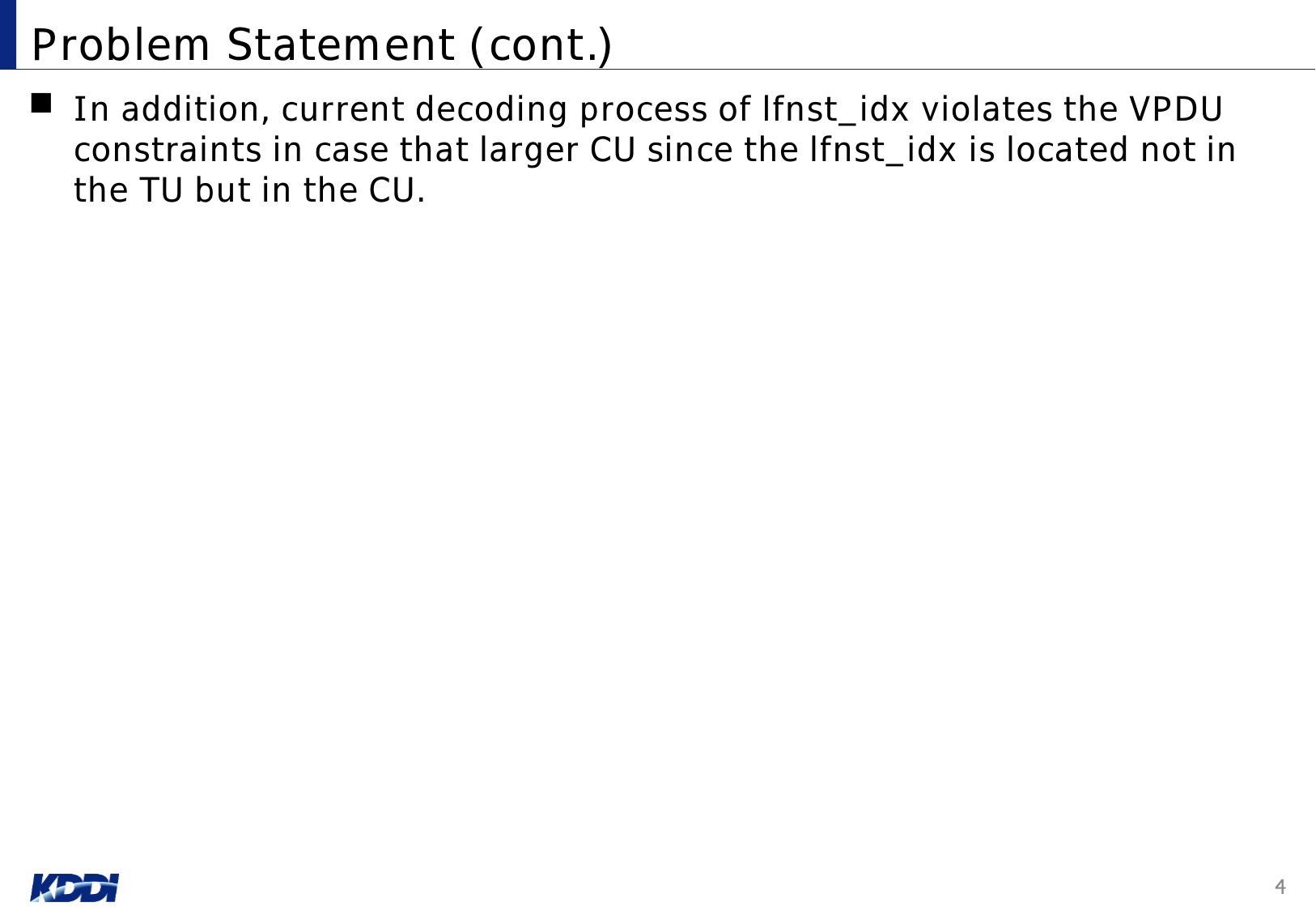

# Problem Statement (cont.)
In addition, current decoding process of lfnst_idx violates the VPDU constraints in case that larger CU since the lfnst_idx is located not in the TU but in the CU.
4